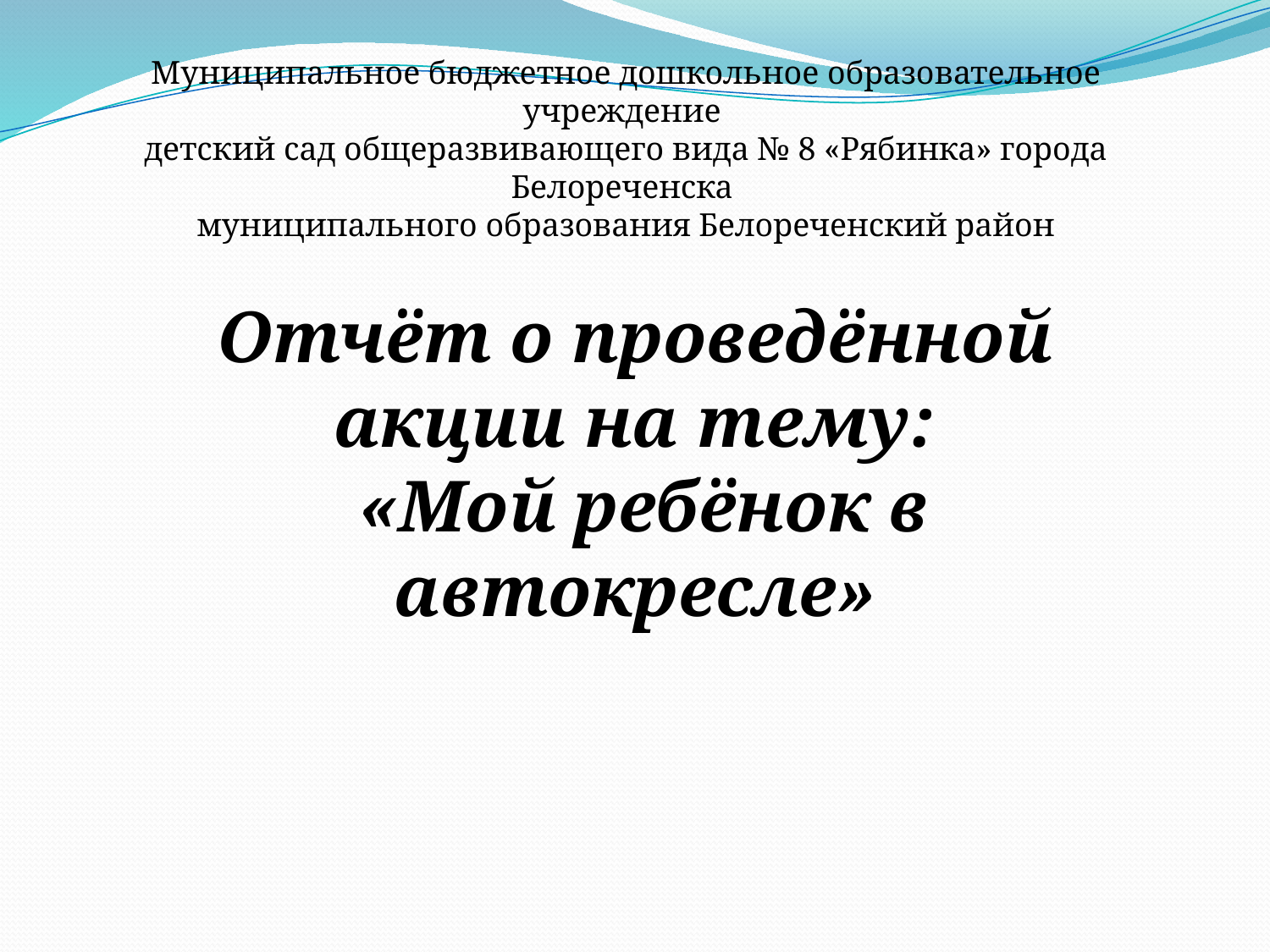

Муниципальное бюджетное дошкольное образовательное учреждение
детский сад общеразвивающего вида № 8 «Рябинка» города Белореченска
муниципального образования Белореченский район
Отчёт о проведённой акции на тему:
 «Мой ребёнок в автокресле»